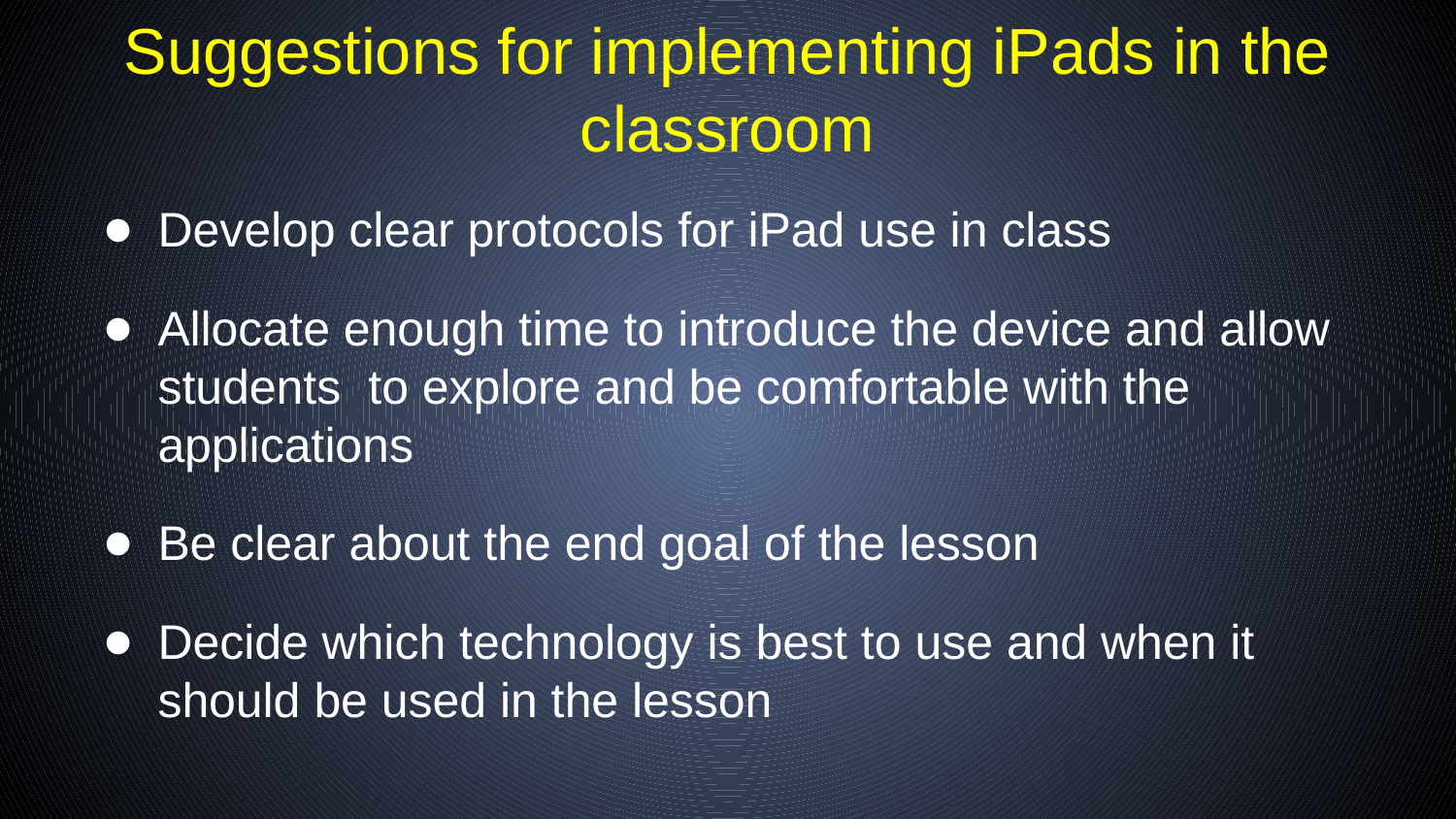

# Suggestions for implementing iPads in the classroom
Develop clear protocols for iPad use in class
Allocate enough time to introduce the device and allow students  to explore and be comfortable with the applications
Be clear about the end goal of the lesson
Decide which technology is best to use and when it should be used in the lesson